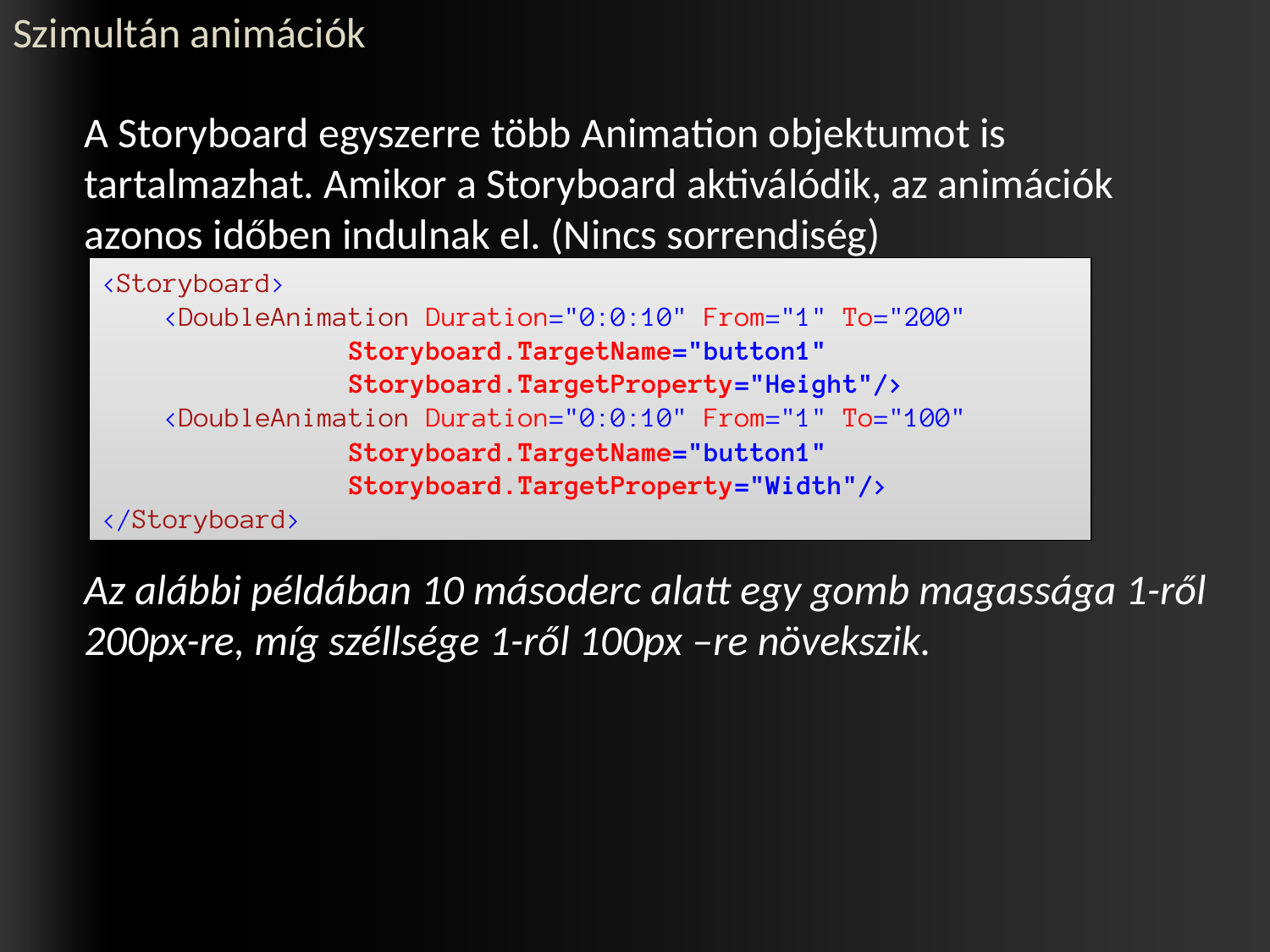

Szimultán animációk
	A Storyboard egyszerre több Animation objektumot is tartalmazhat. Amikor a Storyboard aktiválódik, az animációk azonos időben indulnak el. (Nincs sorrendiség)

	Az alábbi példában 10 másoderc alatt egy gomb magassága 1-ről 200px-re, míg széllsége 1-ről 100px –re növekszik.

<Storyboard>
    <DoubleAnimation Duration="0:0:10" From="1" To="200"
                Storyboard.TargetName="button1"
                Storyboard.TargetProperty="Height"/>
    <DoubleAnimation Duration="0:0:10" From="1" To="100"
                Storyboard.TargetName="button1"
                Storyboard.TargetProperty="Width"/>
</Storyboard>